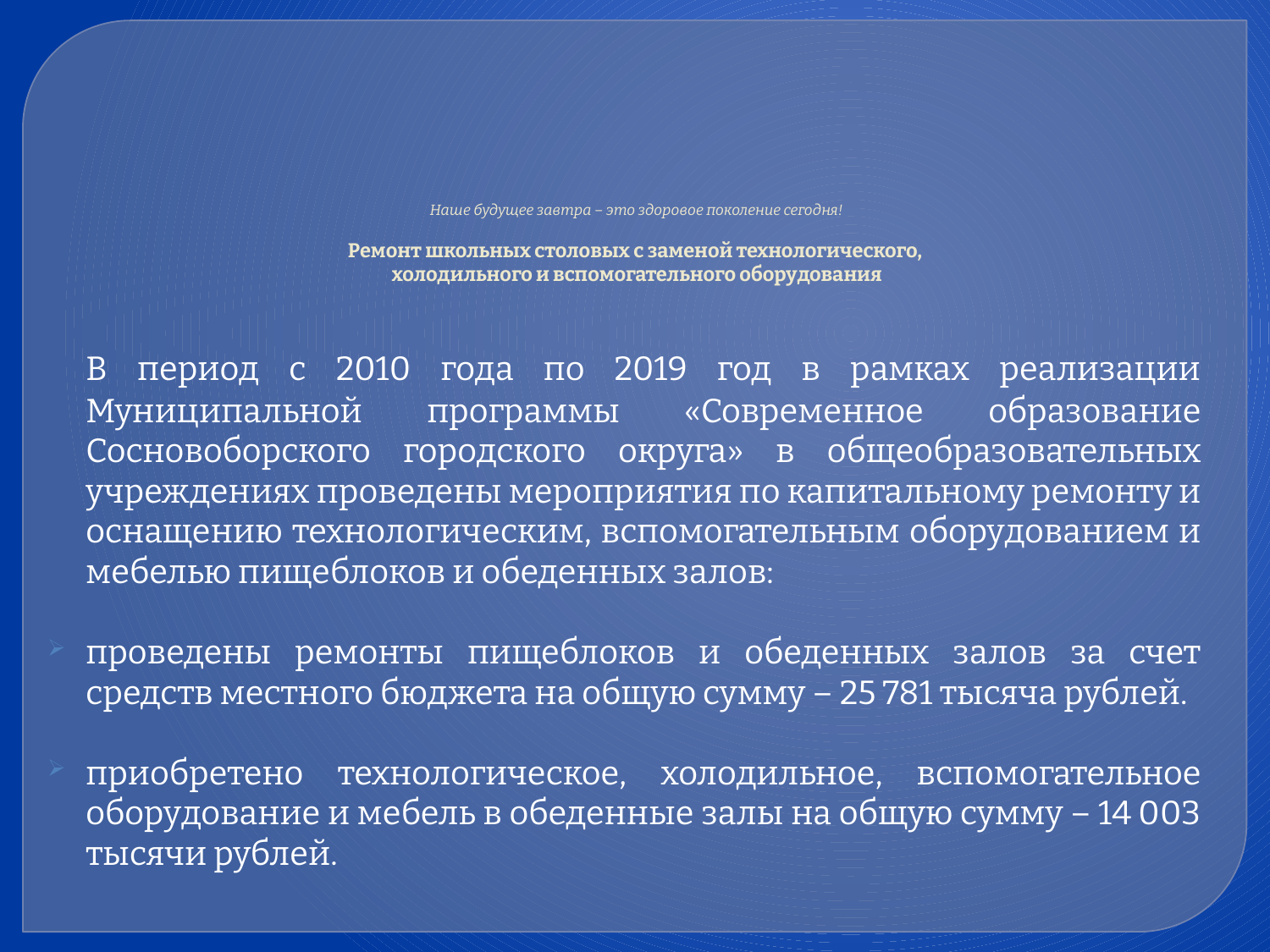

Наше будущее завтра – это здоровое поколение сегодня!
Ремонт школьных столовых с заменой технологического,
холодильного и вспомогательного оборудования

	В период с 2010 года по 2019 год в рамках реализации Муниципальной программы «Современное образование Сосновоборского городского округа» в общеобразовательных учреждениях проведены мероприятия по капитальному ремонту и оснащению технологическим, вспомогательным оборудованием и мебелью пищеблоков и обеденных залов:

проведены ремонты пищеблоков и обеденных залов за счет средств местного бюджета на общую сумму – 25 781 тысяча рублей.

приобретено технологическое, холодильное, вспомогательное оборудование и мебель в обеденные залы на общую сумму – 14 003 тысячи рублей.